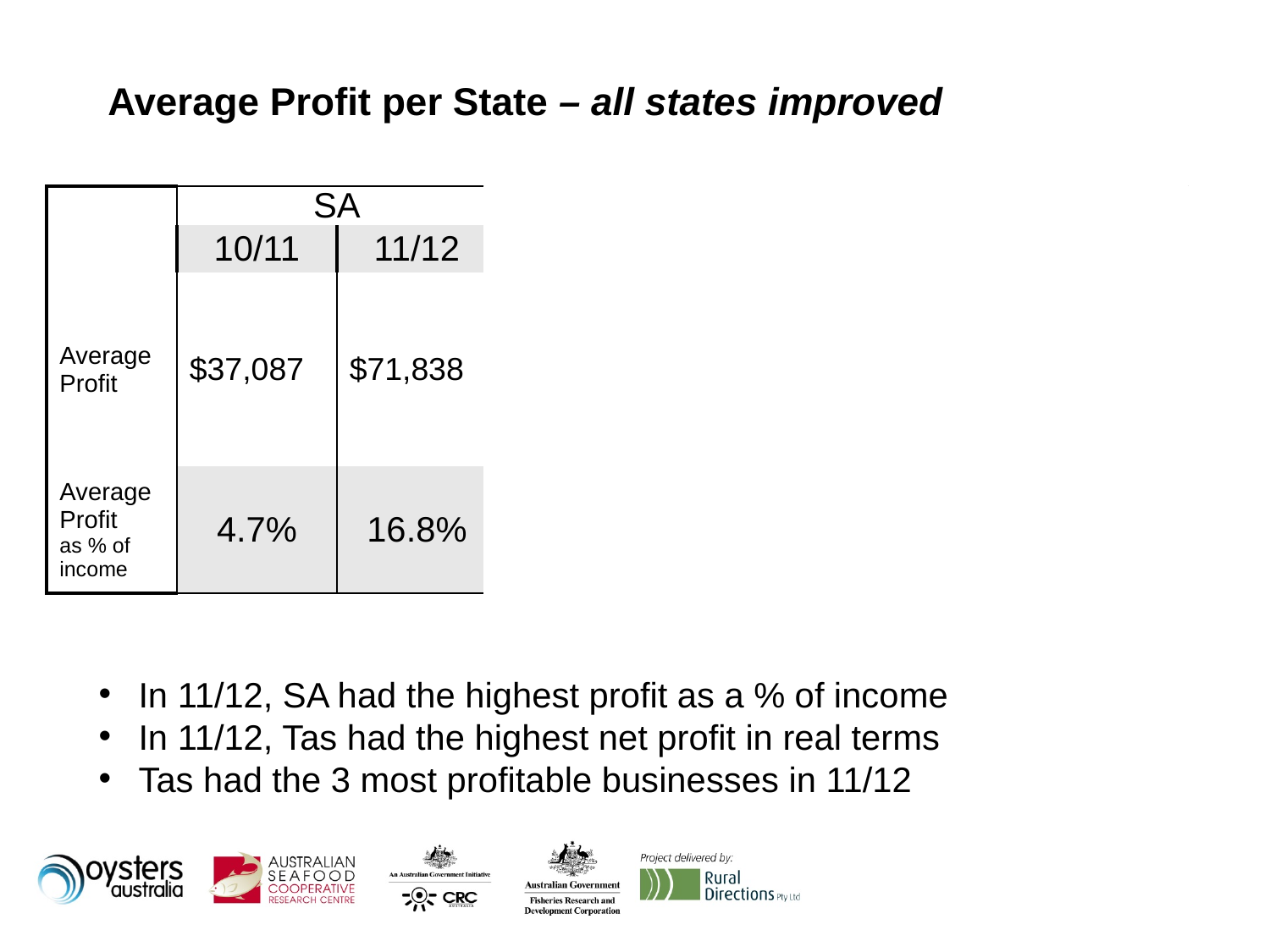

# Average Profit per State – all states improved
|  | SA |  | Tas |  | NSW |  |
| --- | --- | --- | --- | --- | --- | --- |
|  | 10/11 | 11/12 | 10/11 | 11/12 | 10/11 | 11/12 |
| Average Profit | $37,087 | $71,838 | $71,060 | $113,754 | $17,848 | $34,421 |
| Average Profit as % of income | 4.7% | 16.8% | 5.2% | 10.6% | -29.5% | -12.2% |

In 11/12, SA had the highest profit as a % of income
In 11/12, Tas had the highest net profit in real terms
Tas had the 3 most profitable businesses in 11/12